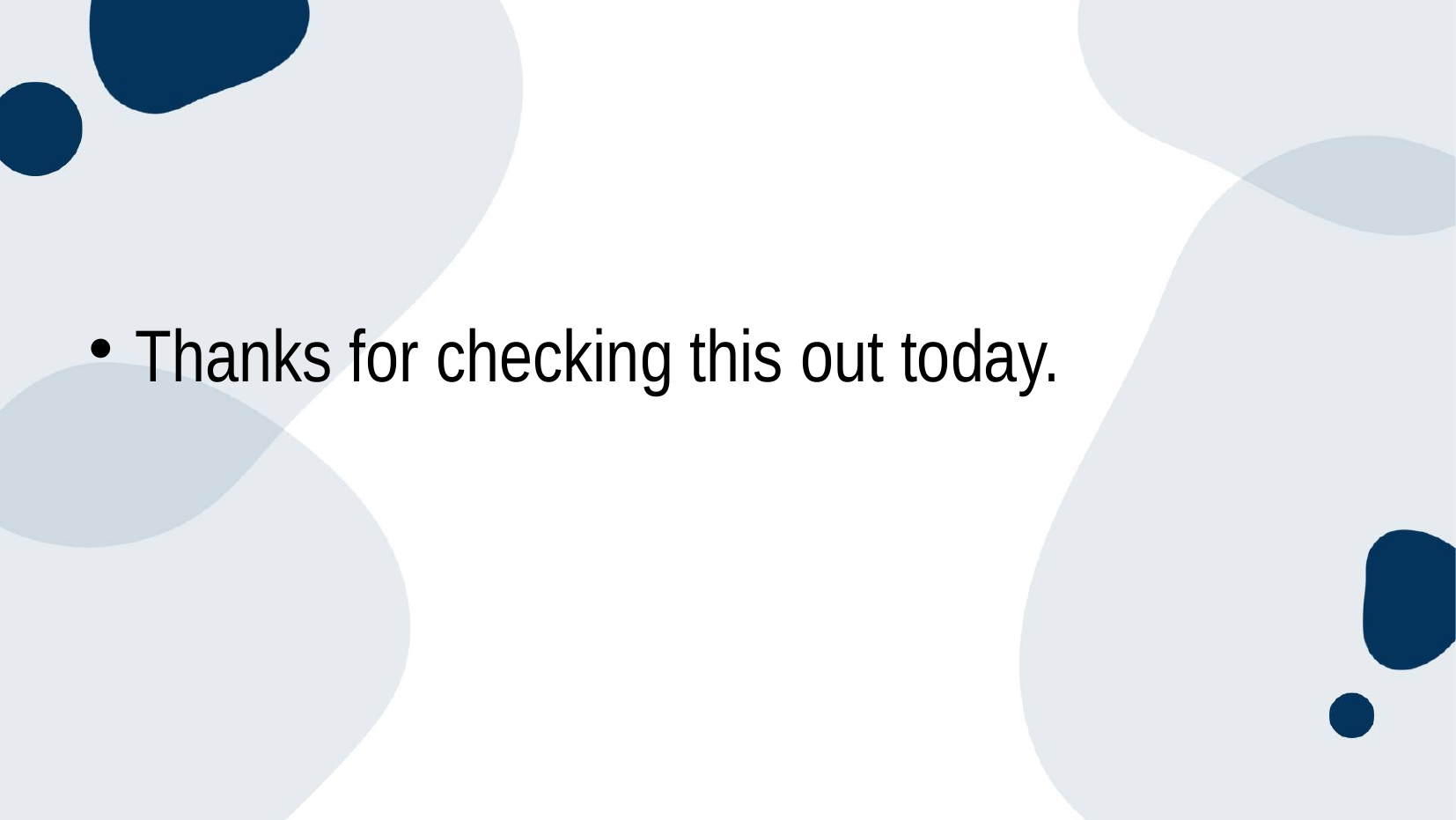

#
Thanks for checking this out today.